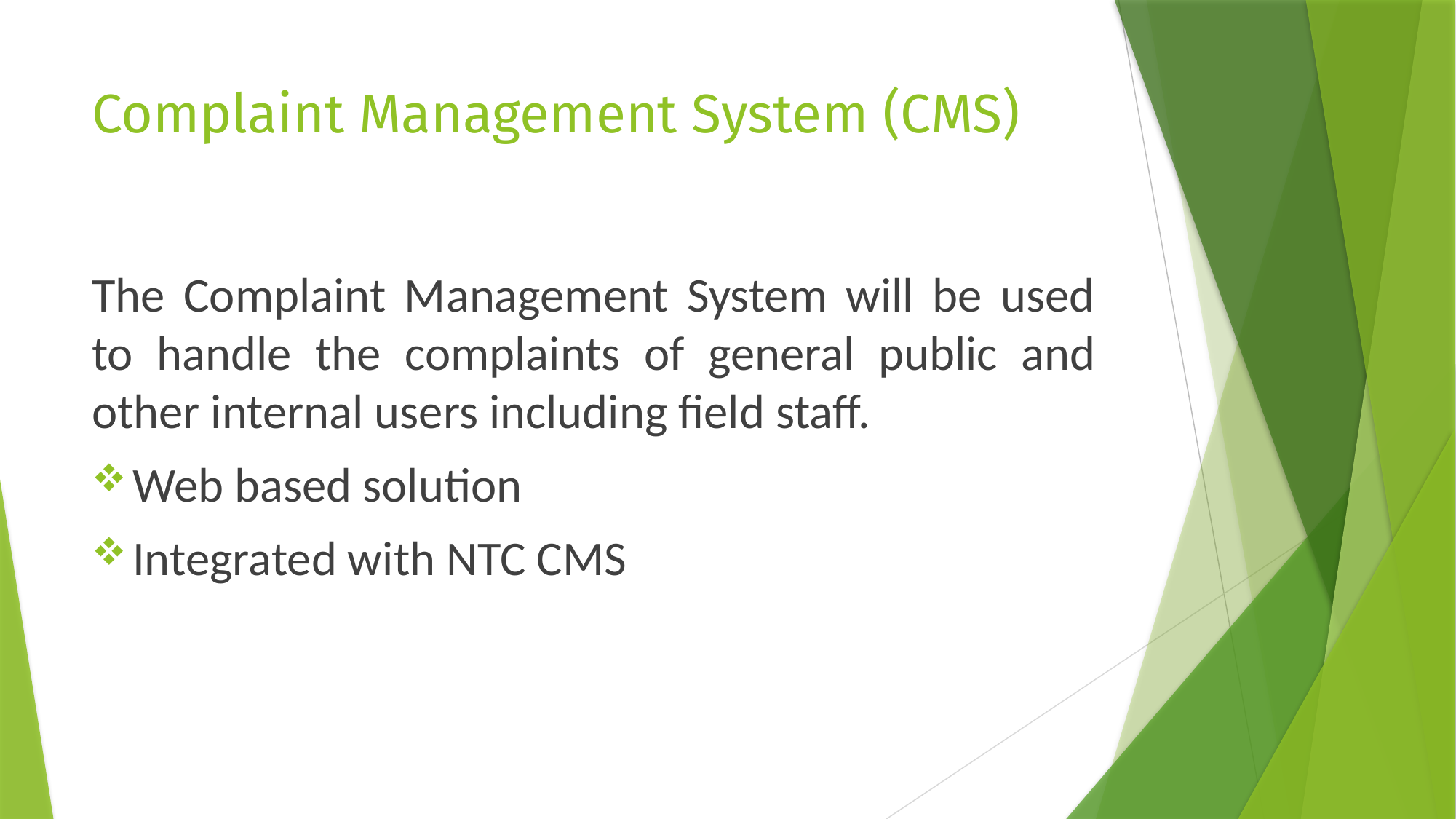

# Complaint Management System (CMS)
The Complaint Management System will be used to handle the complaints of general public and other internal users including field staff.
Web based solution
Integrated with NTC CMS